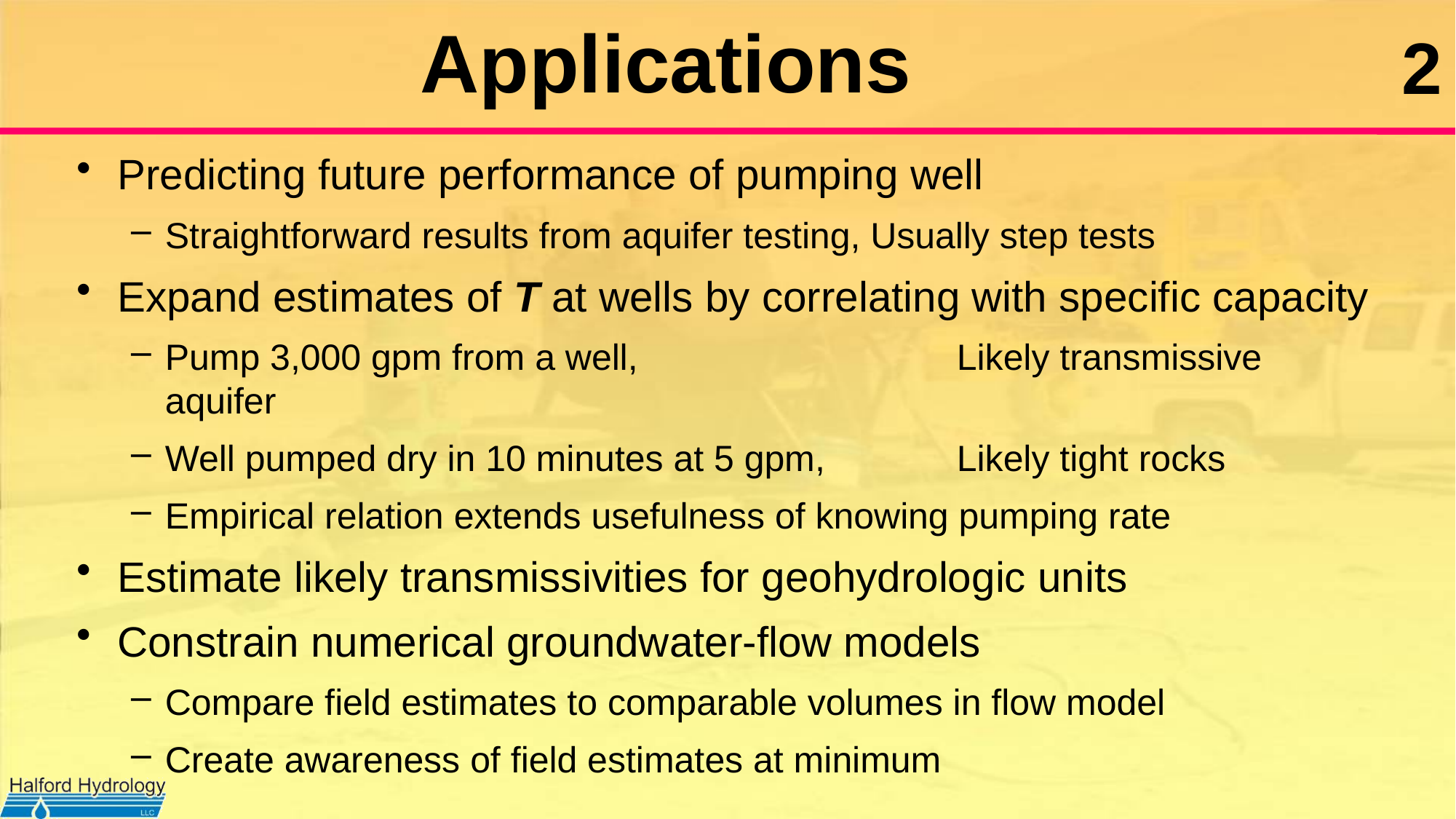

# Applications
Predicting future performance of pumping well
Straightforward results from aquifer testing, Usually step tests
Expand estimates of T at wells by correlating with specific capacity
Pump 3,000 gpm from a well, 	Likely transmissive aquifer
Well pumped dry in 10 minutes at 5 gpm, 	Likely tight rocks
Empirical relation extends usefulness of knowing pumping rate
Estimate likely transmissivities for geohydrologic units
Constrain numerical groundwater-flow models
Compare field estimates to comparable volumes in flow model
Create awareness of field estimates at minimum